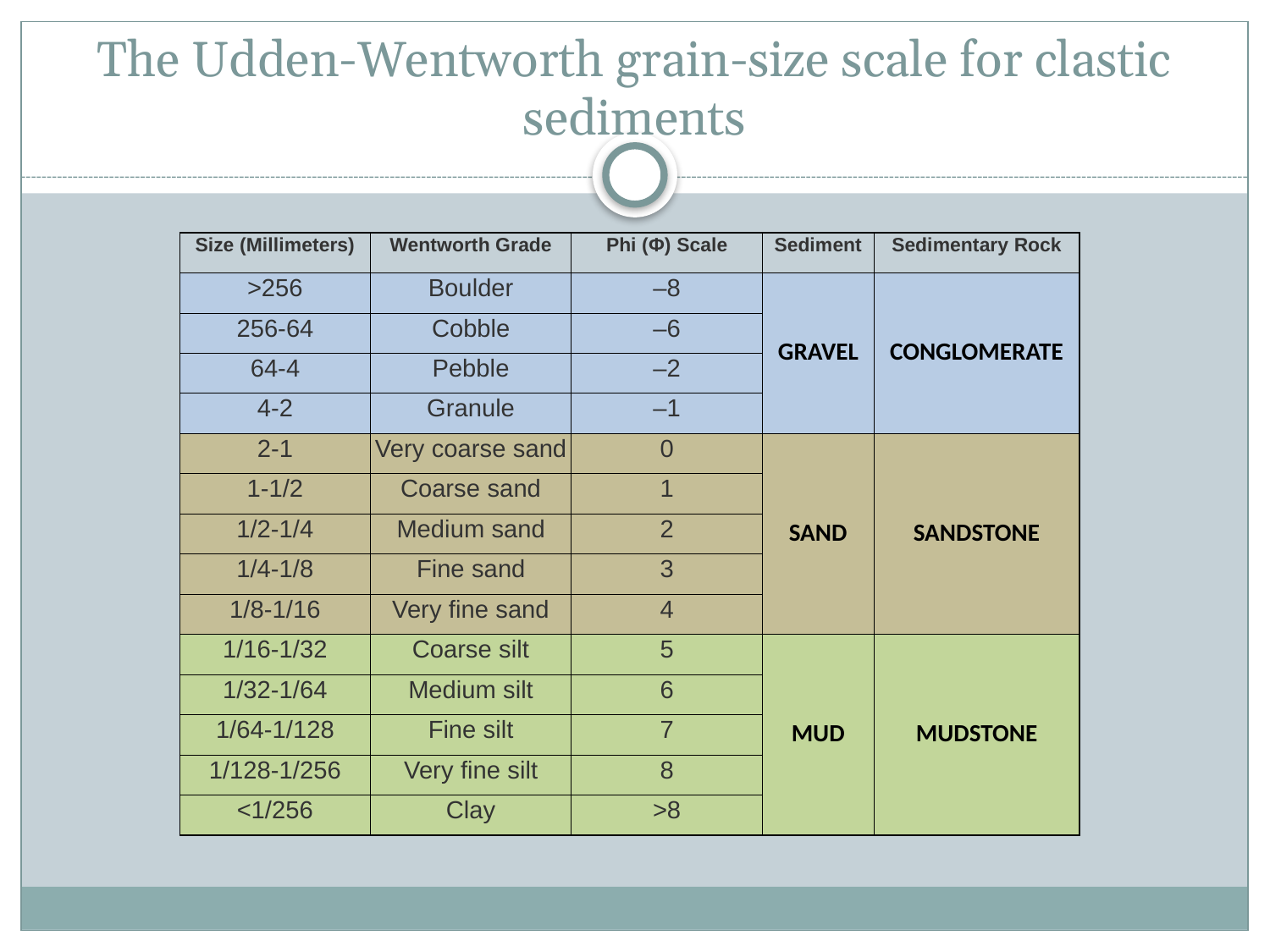

# The Udden-Wentworth grain-size scale for clastic sediments
| Size (Millimeters) | Wentworth Grade | Phi (Φ) Scale | Sediment | Sedimentary Rock |
| --- | --- | --- | --- | --- |
| >256 | Boulder | –8 | GRAVEL | CONGLOMERATE |
| 256-64 | Cobble | –6 |  |  |
| 64-4 | Pebble | –2 |  |  |
| 4-2 | Granule | –1 |  |  |
| 2-1 | Very coarse sand | 0 | SAND | SANDSTONE |
| 1-1/2 | Coarse sand | 1 |  |  |
| 1/2-1/4 | Medium sand | 2 |  |  |
| 1/4-1/8 | Fine sand | 3 |  |  |
| 1/8-1/16 | Very fine sand | 4 |  |  |
| 1/16-1/32 | Coarse silt | 5 | MUD | MUDSTONE |
| 1/32-1/64 | Medium silt | 6 |  |  |
| 1/64-1/128 | Fine silt | 7 |  |  |
| 1/128-1/256 | Very fine silt | 8 |  |  |
| <1/256 | Clay | >8 |  |  |